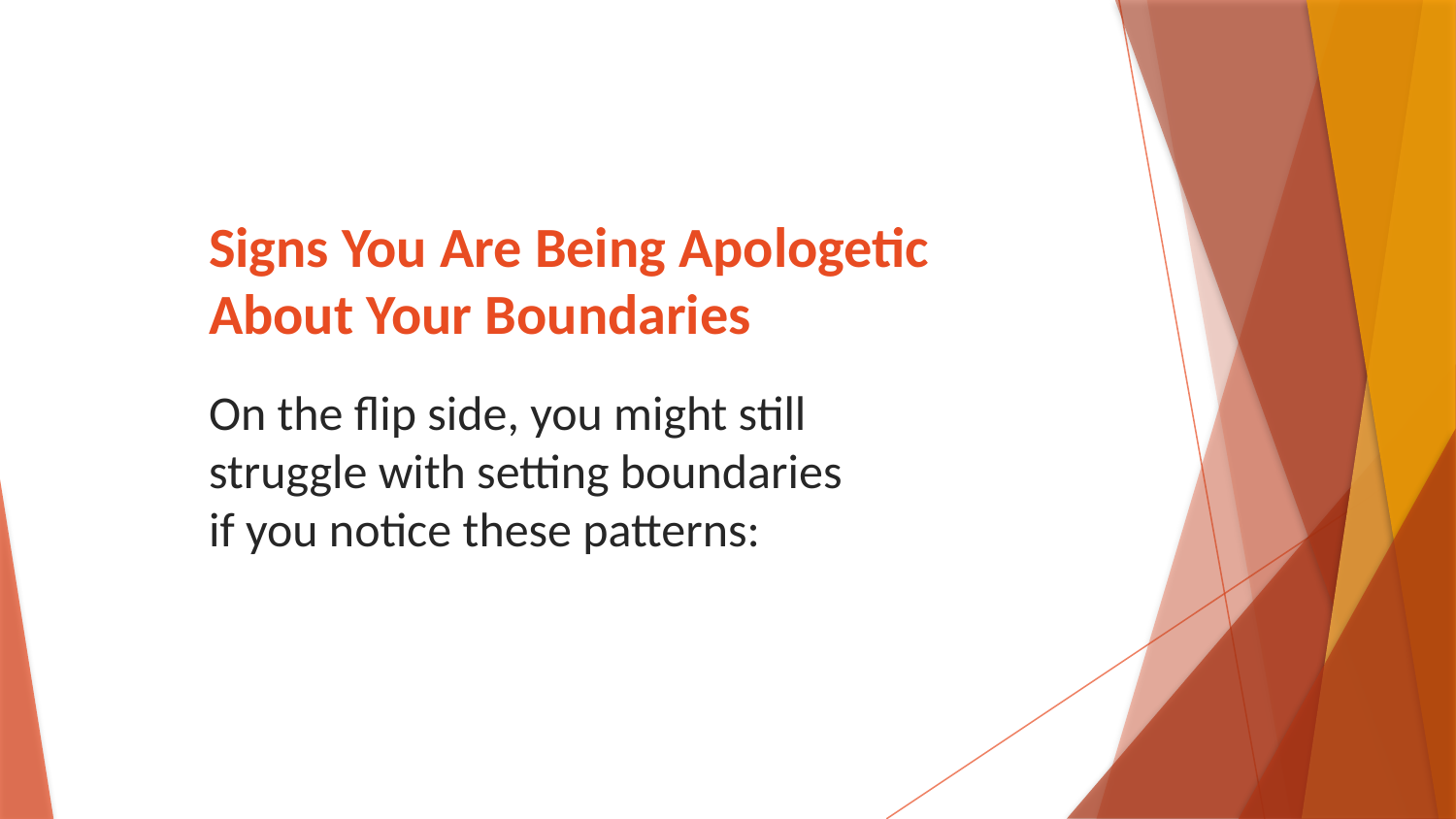

# Signs You Are Being Apologetic About Your Boundaries
On the flip side, you might still struggle with setting boundaries if you notice these patterns: